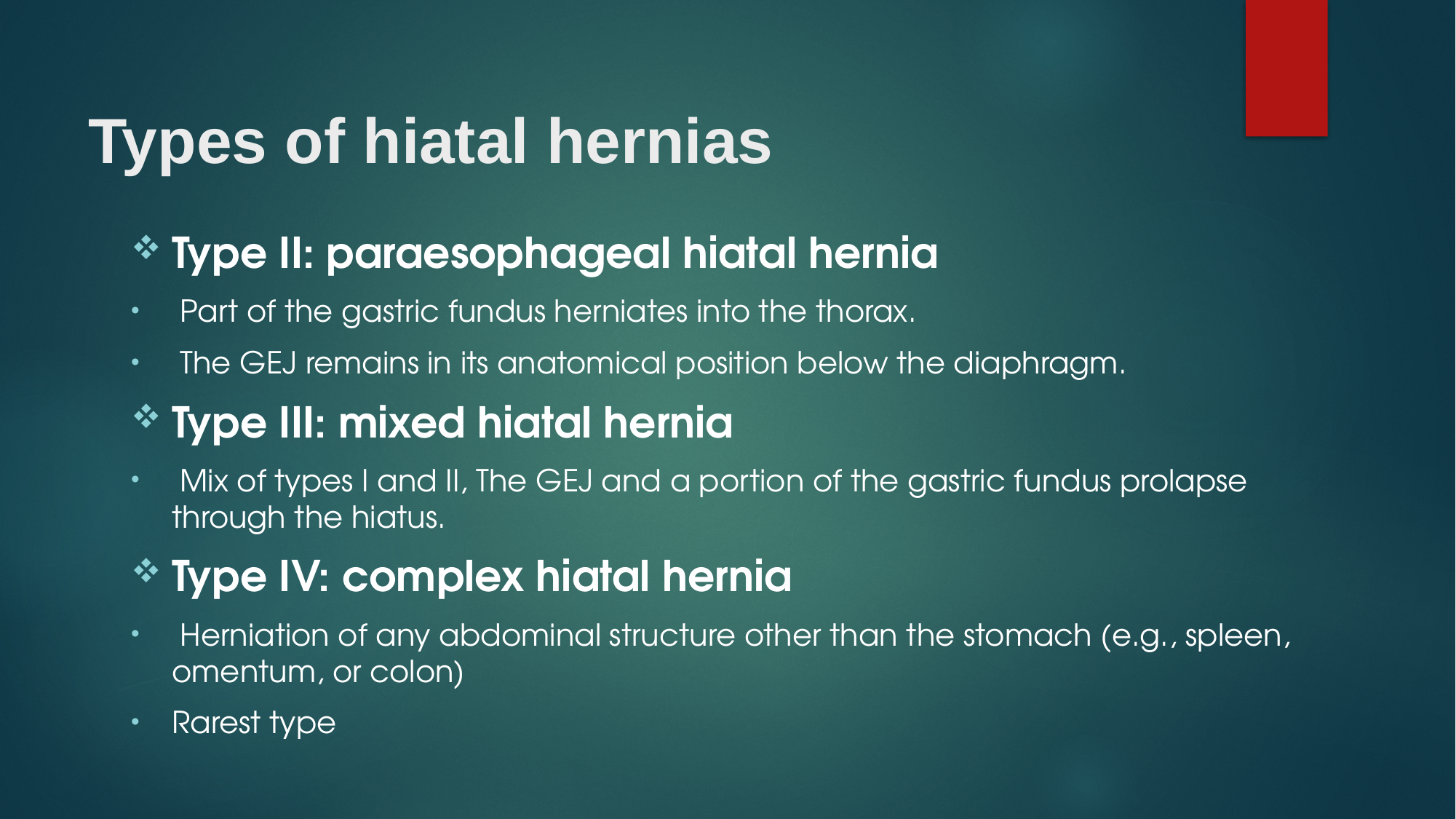

# Types of hiatal hernias
Type II: paraesophageal hiatal hernia
 Part of the gastric fundus herniates into the thorax.
 The GEJ remains in its anatomical position below the diaphragm.
Type III: mixed hiatal hernia
 Mix of types I and II, The GEJ and a portion of the gastric fundus prolapse through the hiatus.
Type IV: complex hiatal hernia
 Herniation of any abdominal structure other than the stomach (e.g., spleen, omentum, or colon)
Rarest type